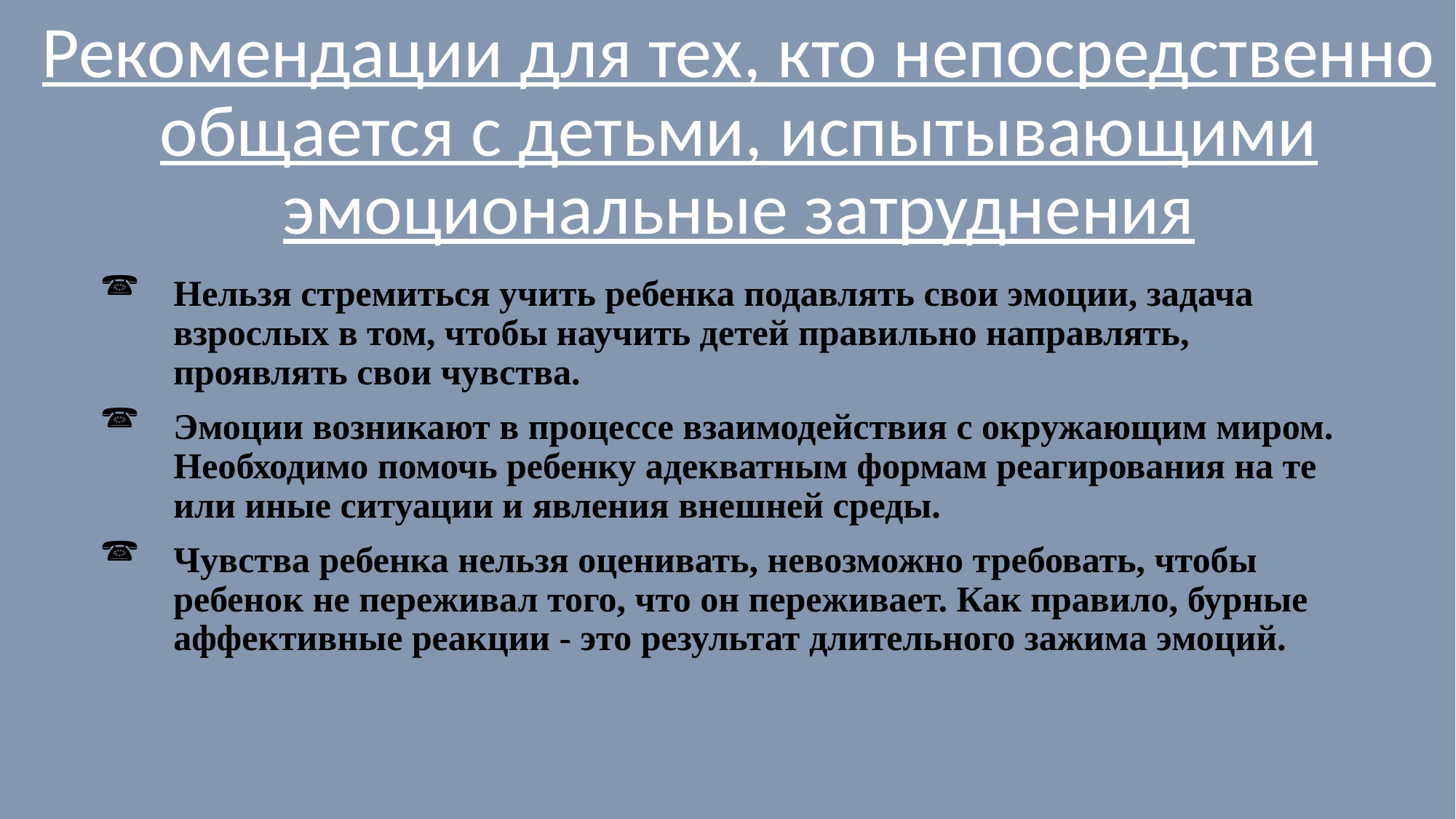

# Рекомендации для тех, кто непосредственно общается с детьми, испытывающими эмоциональные затруднения
Нельзя стремиться учить ребенка подавлять свои эмоции, задача взрослых в том, чтобы научить детей правильно направлять, проявлять свои чувства.
Эмоции возникают в процессе взаимодействия с окружающим миром. Необходимо помочь ребенку адекватным формам реагирования на те или иные ситуации и явления внешней среды.
Чувства ребенка нельзя оценивать, невозможно требовать, чтобы ребенок не переживал того, что он переживает. Как правило, бурные аффективные реакции - это результат длительного зажима эмоций.